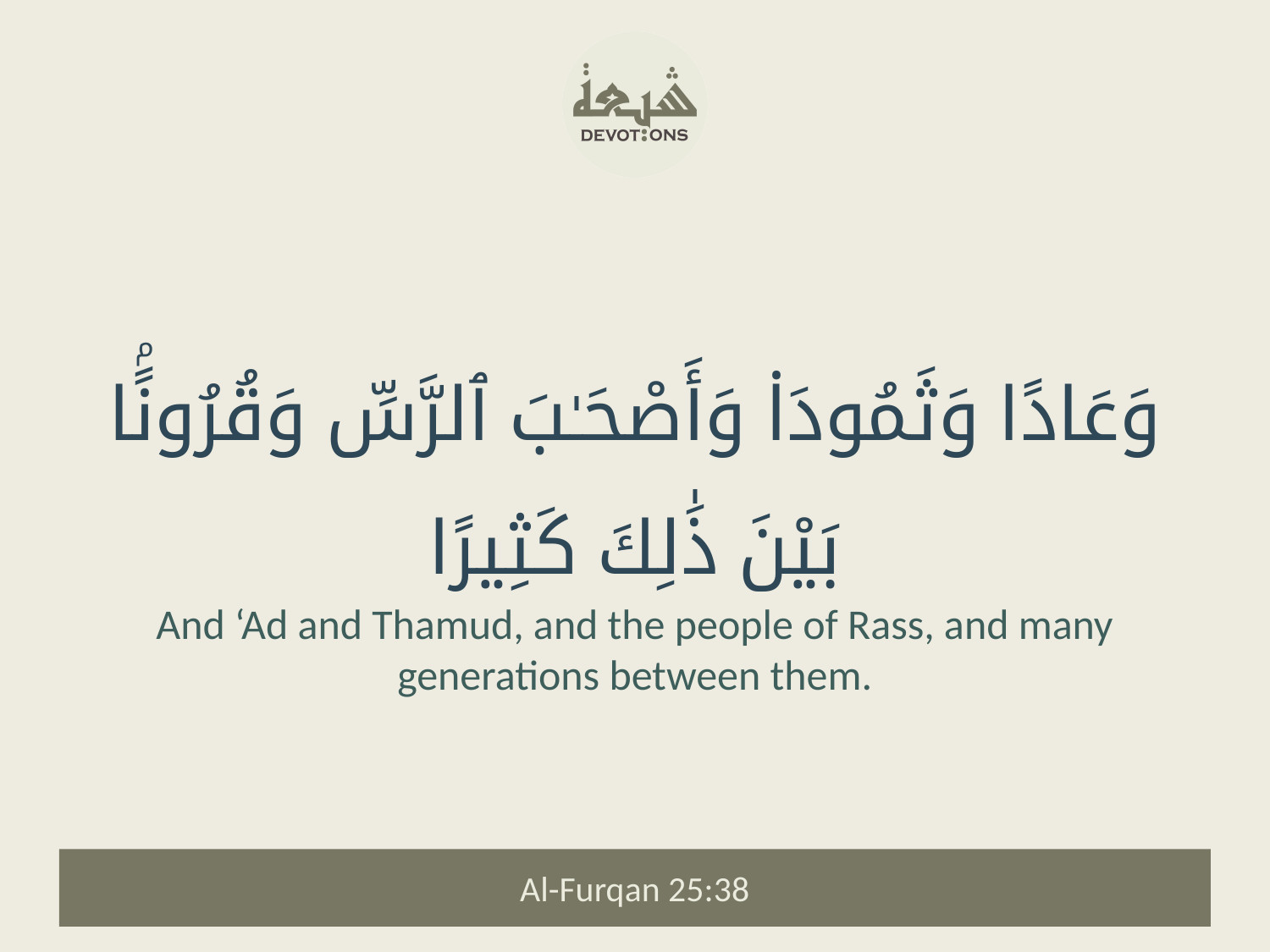

وَعَادًا وَثَمُودَا۟ وَأَصْحَـٰبَ ٱلرَّسِّ وَقُرُونًۢا بَيْنَ ذَٰلِكَ كَثِيرًا
And ‘Ad and Thamud, and the people of Rass, and many generations between them.
Al-Furqan 25:38